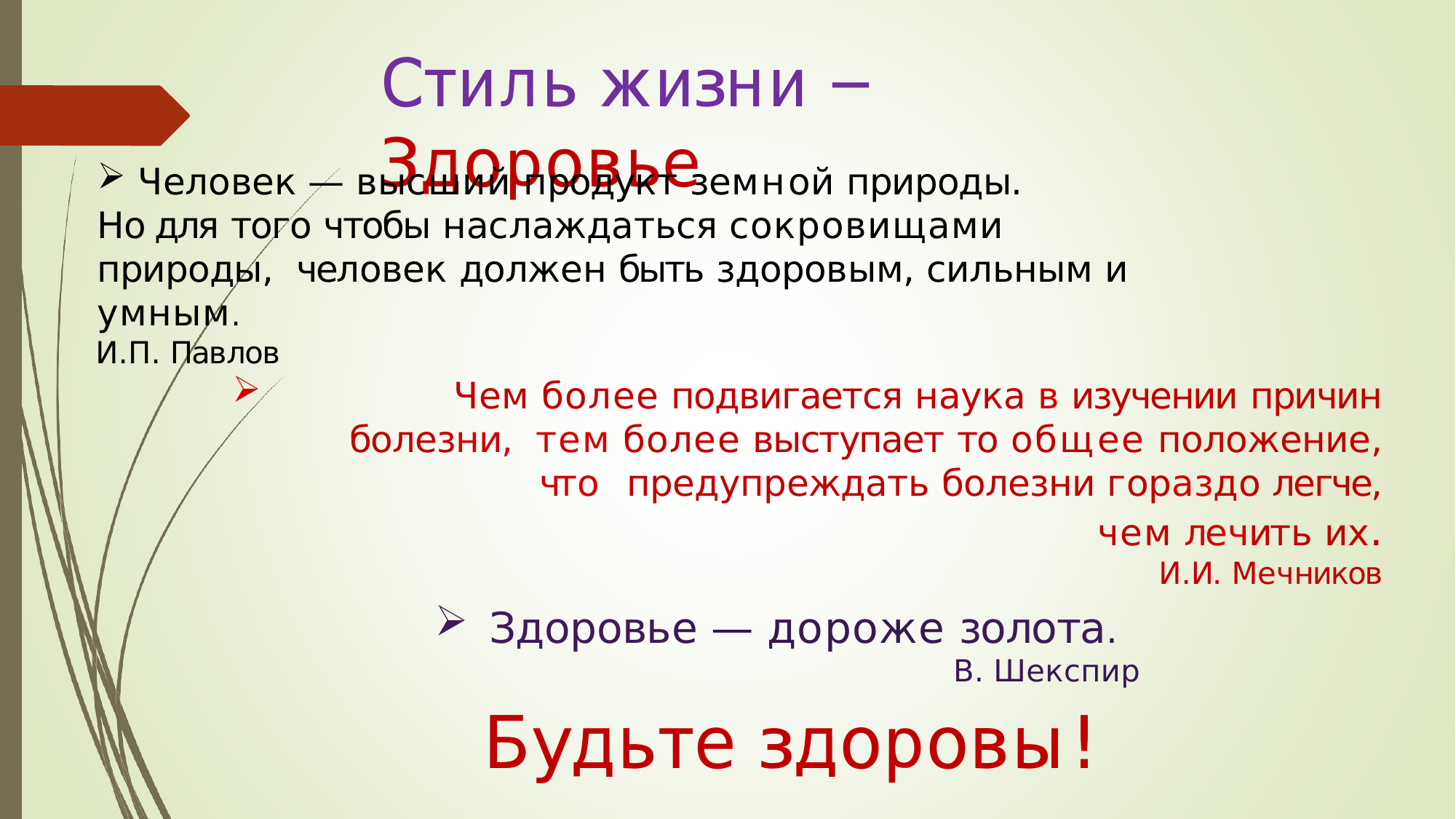

# Стиль жизни – Здоровье
Человек — высший продукт земной природы.
Но для того чтобы наслаждаться сокровищами природы,  человек должен быть здоровым, сильным и умным.
И.П. Павлов
Чем более подвигается наука в изучении причин болезни,  тем более выступает то общее положение, что  предупреждать болезни гораздо легче,
чем лечить их.
И.И. Мечников
Здоровье — дороже золота.
В. Шекспир
Будьте здоровы!